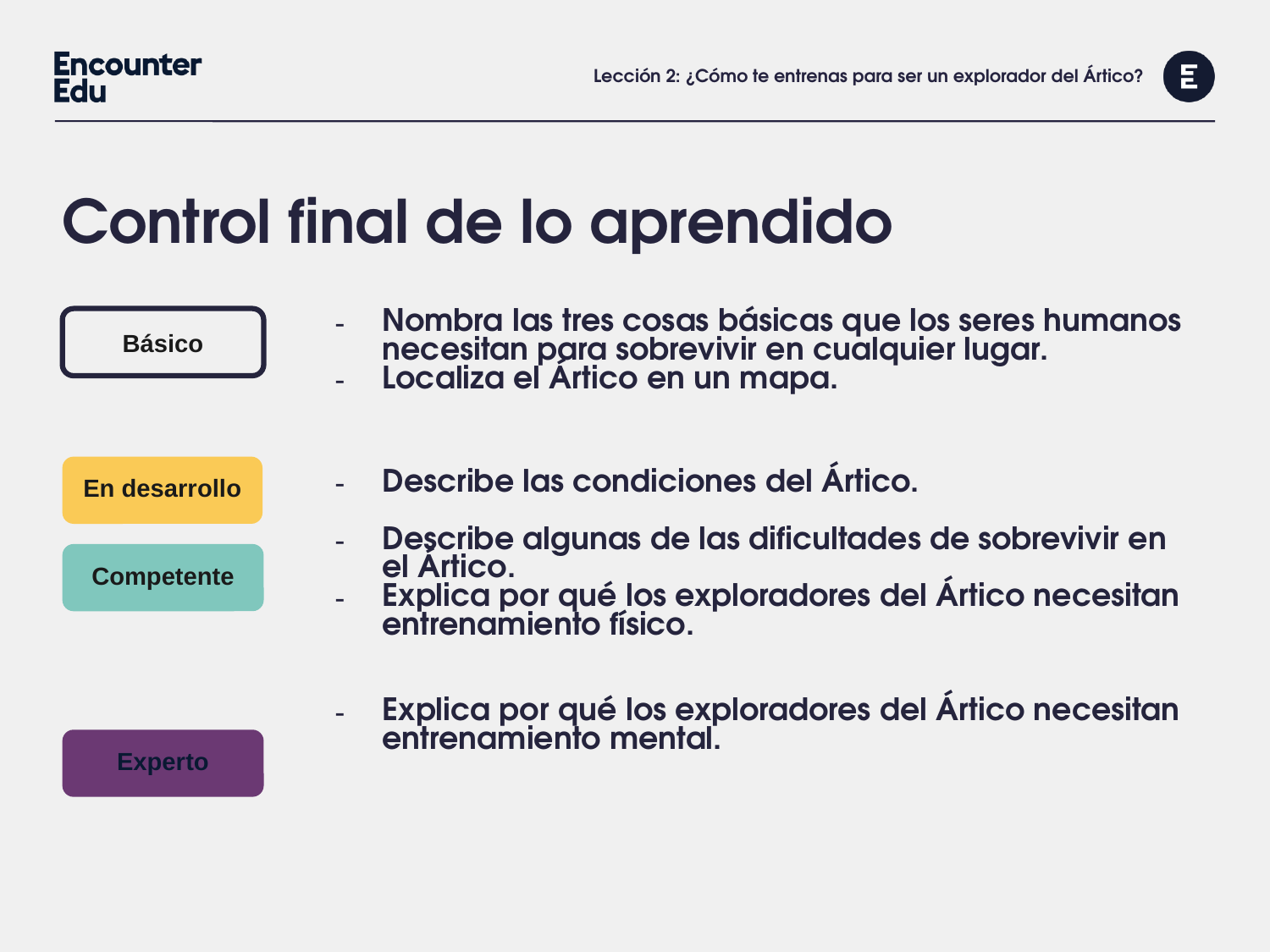

# Lección 2: ¿Cómo te entrenas para ser un explorador del Ártico?
Control final de lo aprendido
| Nombra las tres cosas básicas que los seres humanos necesitan para sobrevivir en cualquier lugar. Localiza el Ártico en un mapa. |
| --- |
| Describe las condiciones del Ártico. Describe algunas de las dificultades de sobrevivir en el Ártico. Explica por qué los exploradores del Ártico necesitan entrenamiento físico. Explica por qué los exploradores del Ártico necesitan entrenamiento mental. |
Básico
En desarrollo
Competente
Experto